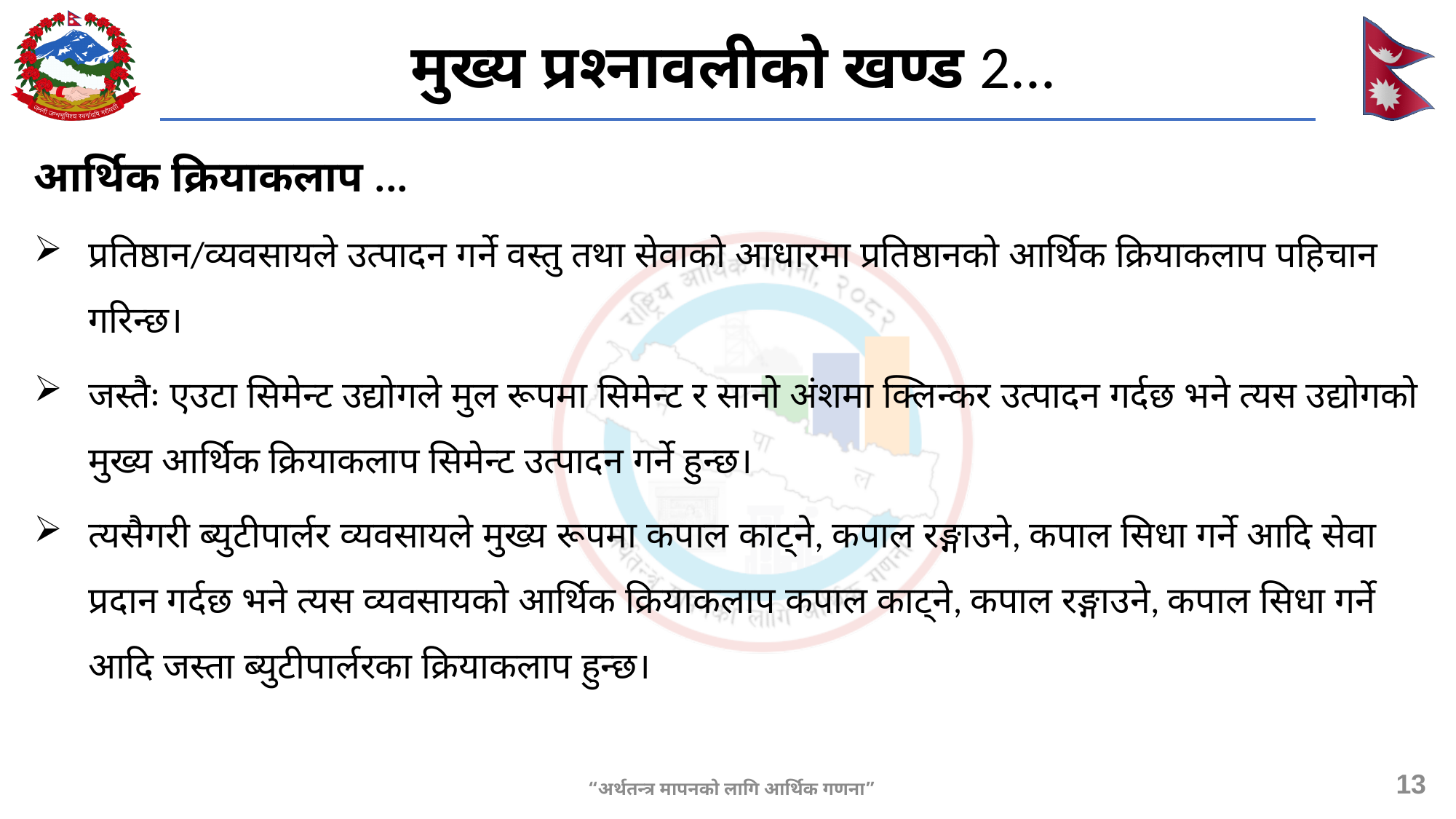

# मुख्य प्रश्नावलीको खण्ड 2...
आर्थिक क्रियाकलाप ...
प्रतिष्ठान/व्यवसायले उत्पादन गर्ने वस्तु तथा सेवाको आधारमा प्रतिष्ठानको आर्थिक क्रियाकलाप पहिचान गरिन्छ।
जस्तैः एउटा सिमेन्ट उद्योगले मुल रूपमा सिमेन्ट र सानो अंशमा क्लिन्कर उत्पादन गर्दछ भने त्यस उद्योगको मुख्य आर्थिक क्रियाकलाप सिमेन्ट उत्पादन गर्ने हुन्छ।
त्यसैगरी ब्युटीपार्लर व्यवसायले मुख्य रूपमा कपाल काट्ने, कपाल रङ्गाउने, कपाल सिधा गर्ने आदि सेवा प्रदान गर्दछ भने त्यस व्यवसायको आर्थिक क्रियाकलाप कपाल काट्ने, कपाल रङ्गाउने, कपाल सिधा गर्ने आदि जस्ता ब्युटीपार्लरका क्रियाकलाप हुन्छ।
13
“अर्थतन्त्र मापनको लागि आर्थिक गणना”